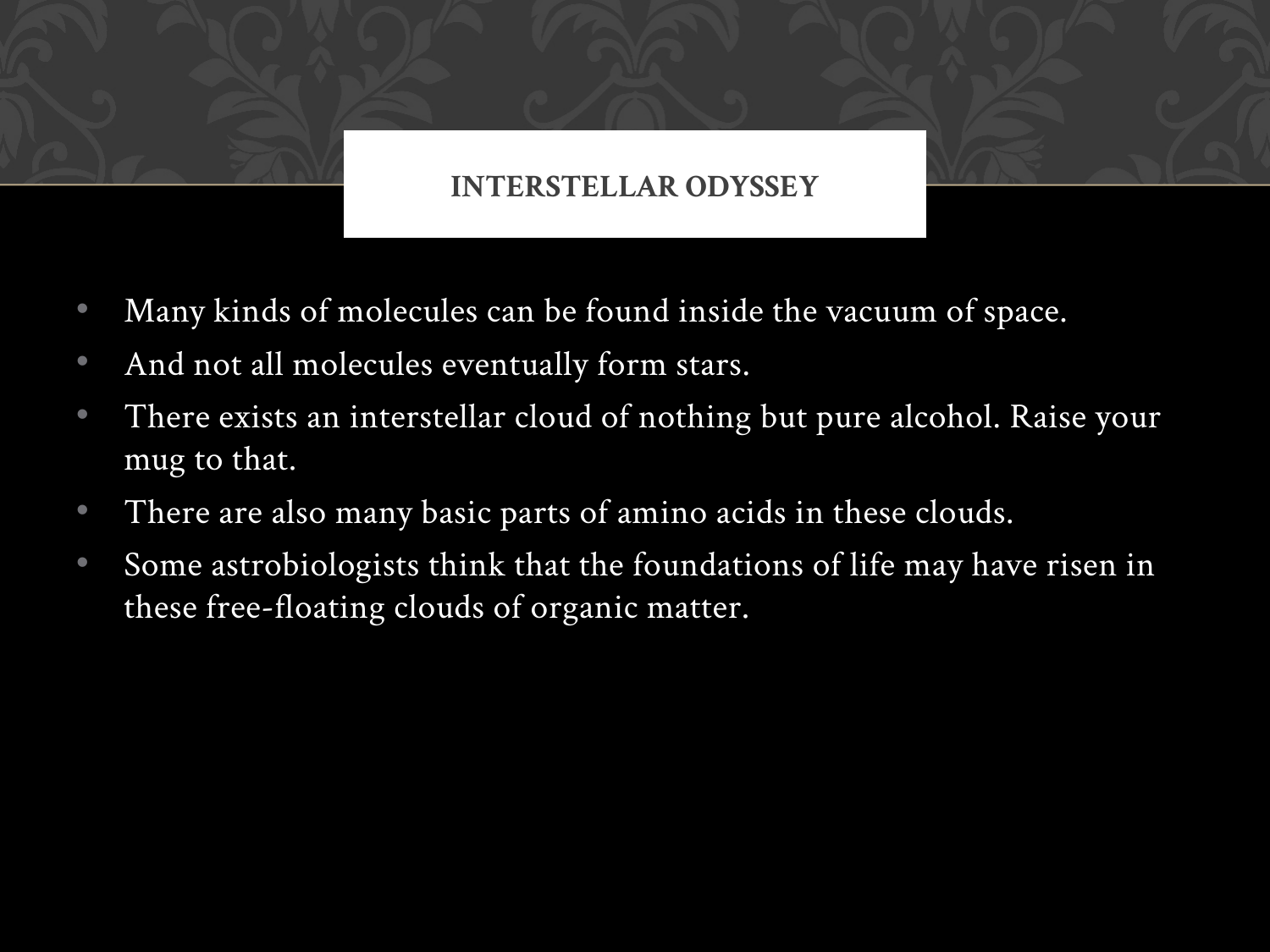

# Interstellar Odyssey
Many kinds of molecules can be found inside the vacuum of space.
And not all molecules eventually form stars.
There exists an interstellar cloud of nothing but pure alcohol. Raise your mug to that.
There are also many basic parts of amino acids in these clouds.
Some astrobiologists think that the foundations of life may have risen in these free-floating clouds of organic matter.